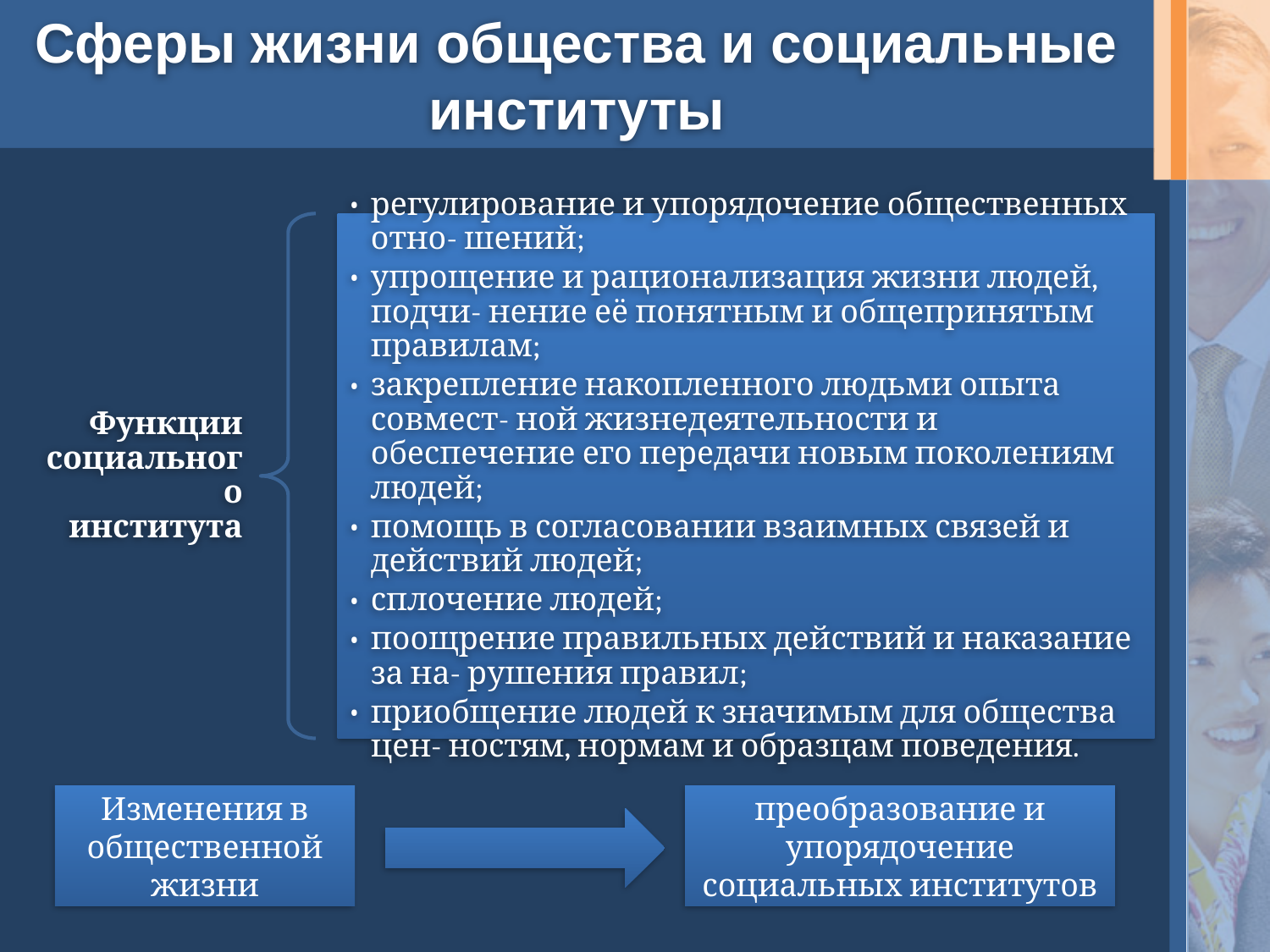

# Сферы жизни общества и социальные институты

регулирование и упорядочение общественных отно- шений;
упрощение и рационализация жизни людей, подчи- нение её понятным и общепринятым правилам;
закрепление накопленного людьми опыта совмест- ной жизнедеятельности и обеспечение его передачи новым поколениям людей;
помощь в согласовании взаимных связей и действий людей;
сплочение людей;
поощрение правильных действий и наказание за на- рушения правил;
приобщение людей к значимым для общества цен- ностям, нормам и образцам поведения.

Функции социального института
Изменения в общественной жизни
преобразование и упорядочение социальных институтов